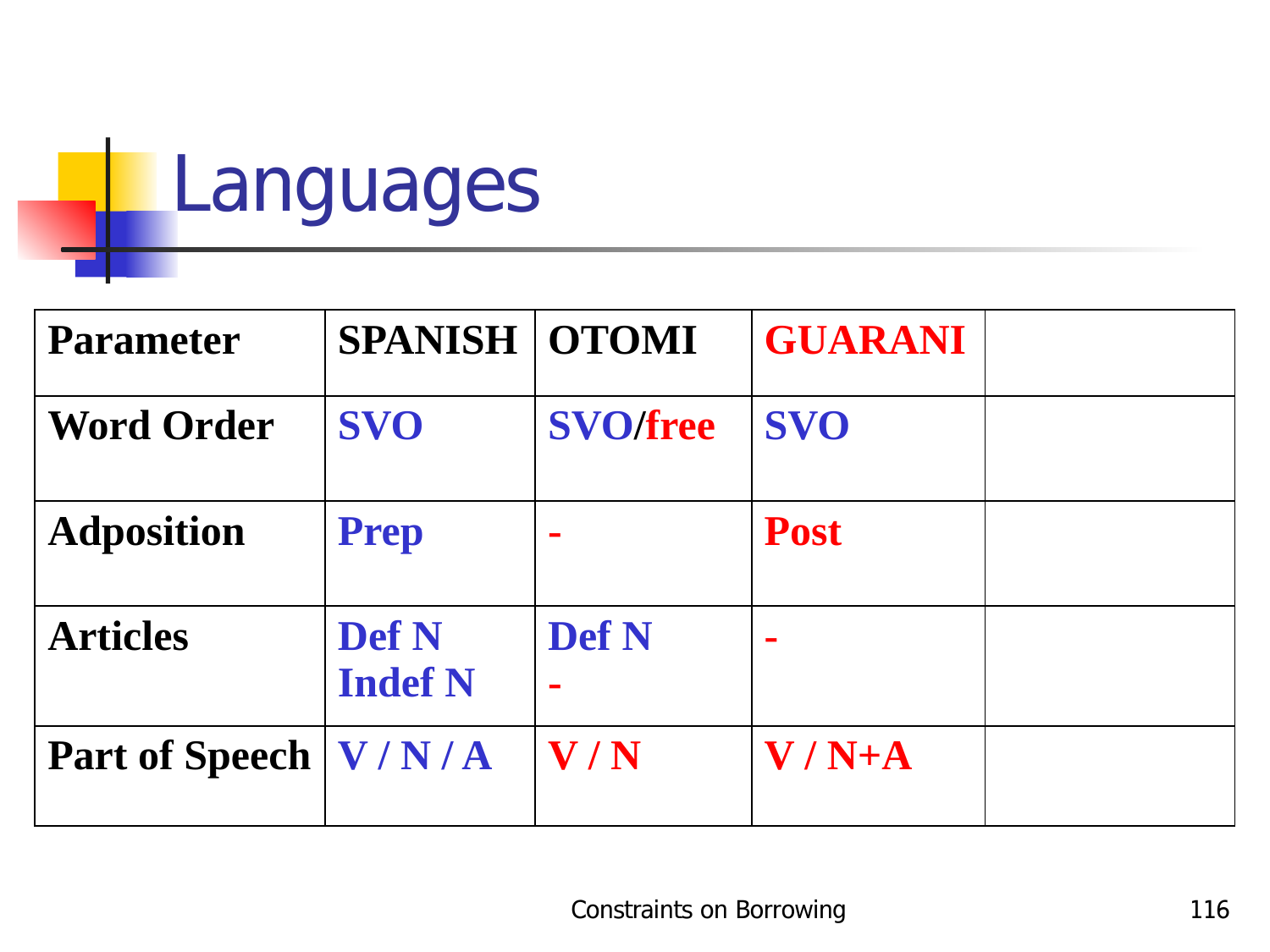

# Languages
| Parameter | SPANISH | OTOMI | GUARANI |  |
| --- | --- | --- | --- | --- |
| Word Order | SVO | SVO/free | SVO |  |
| Adposition | Prep | - | Post |  |
| Articles | Def N Indef N | Def N - | - |  |
| Part of Speech | V / N / A | V / N | V / N+A |  |

Constraints on Borrowing
116